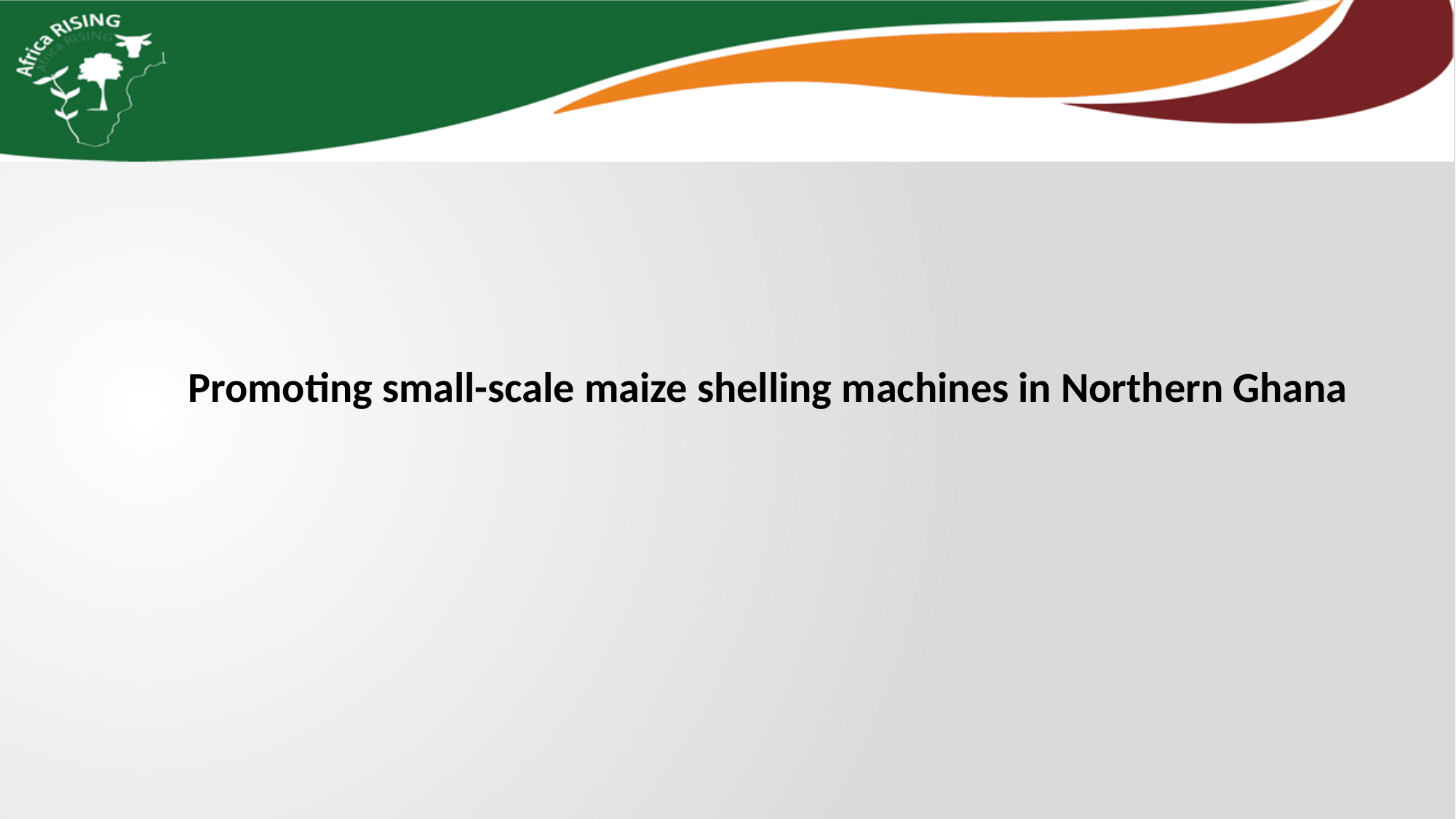

Promoting small-scale maize shelling machines in Northern Ghana